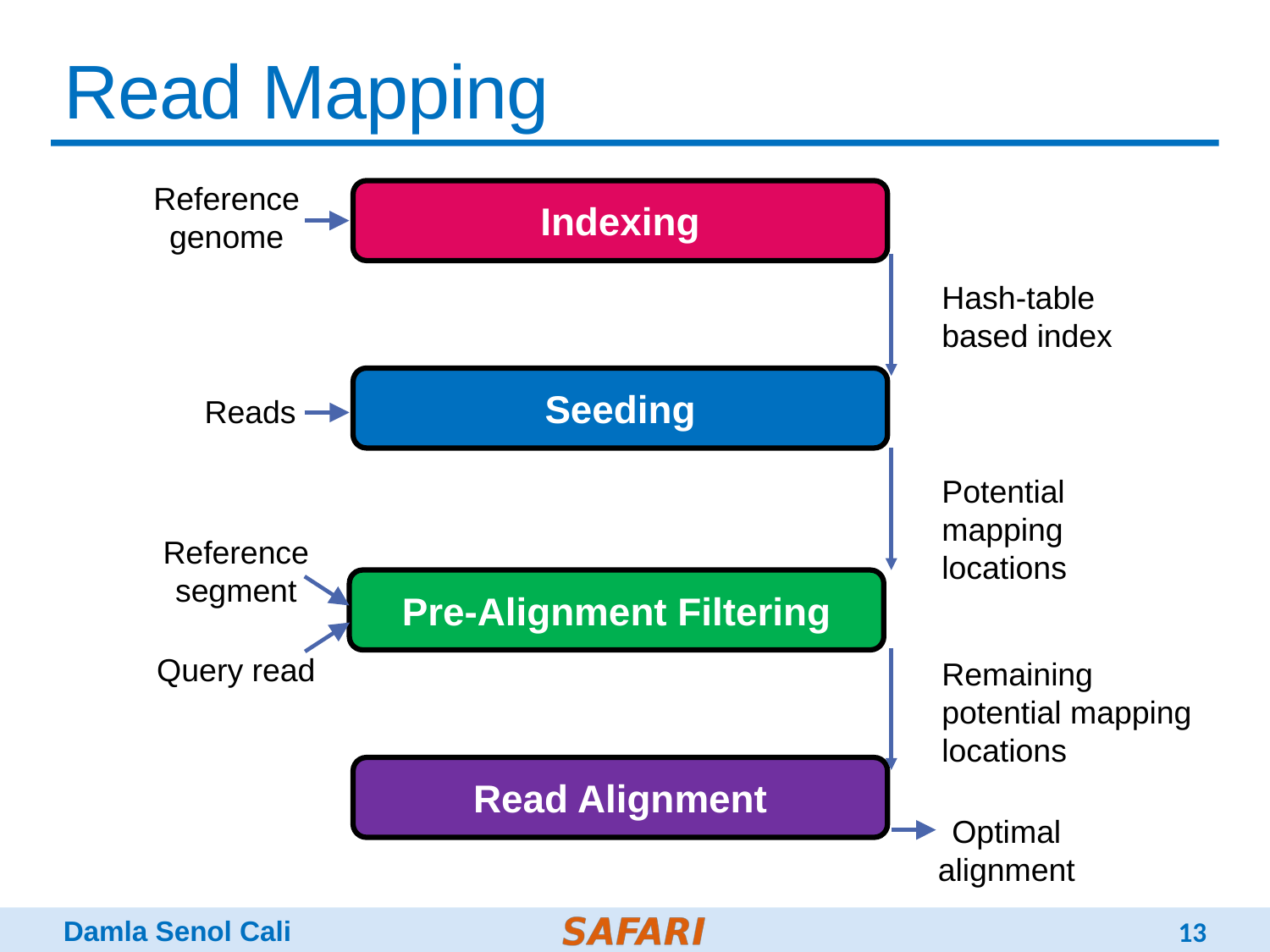

# Read Mapping
Reference genome
Indexing
Hash-table based index
Seeding
Reads
Potential mapping
locations
Reference
segment
Pre-Alignment Filtering
Query read
Remaining potential mapping locations
Read Alignment
Optimal alignment
13